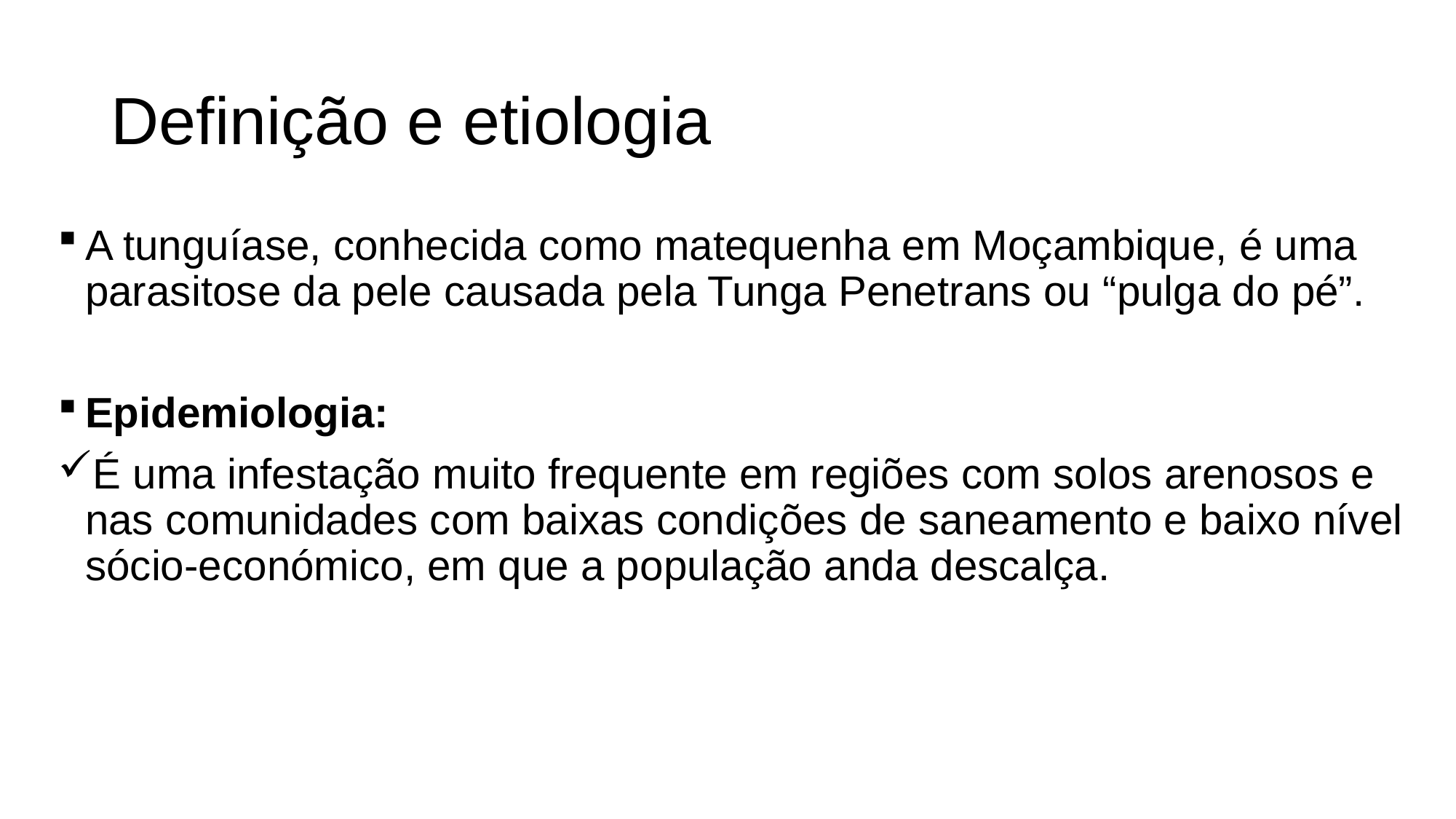

# Definição e etiologia
A tunguíase, conhecida como matequenha em Moçambique, é uma parasitose da pele causada pela Tunga Penetrans ou “pulga do pé”.

Epidemiologia:
É uma infestação muito frequente em regiões com solos arenosos e nas comunidades com baixas condições de saneamento e baixo nível sócio-económico, em que a população anda descalça.